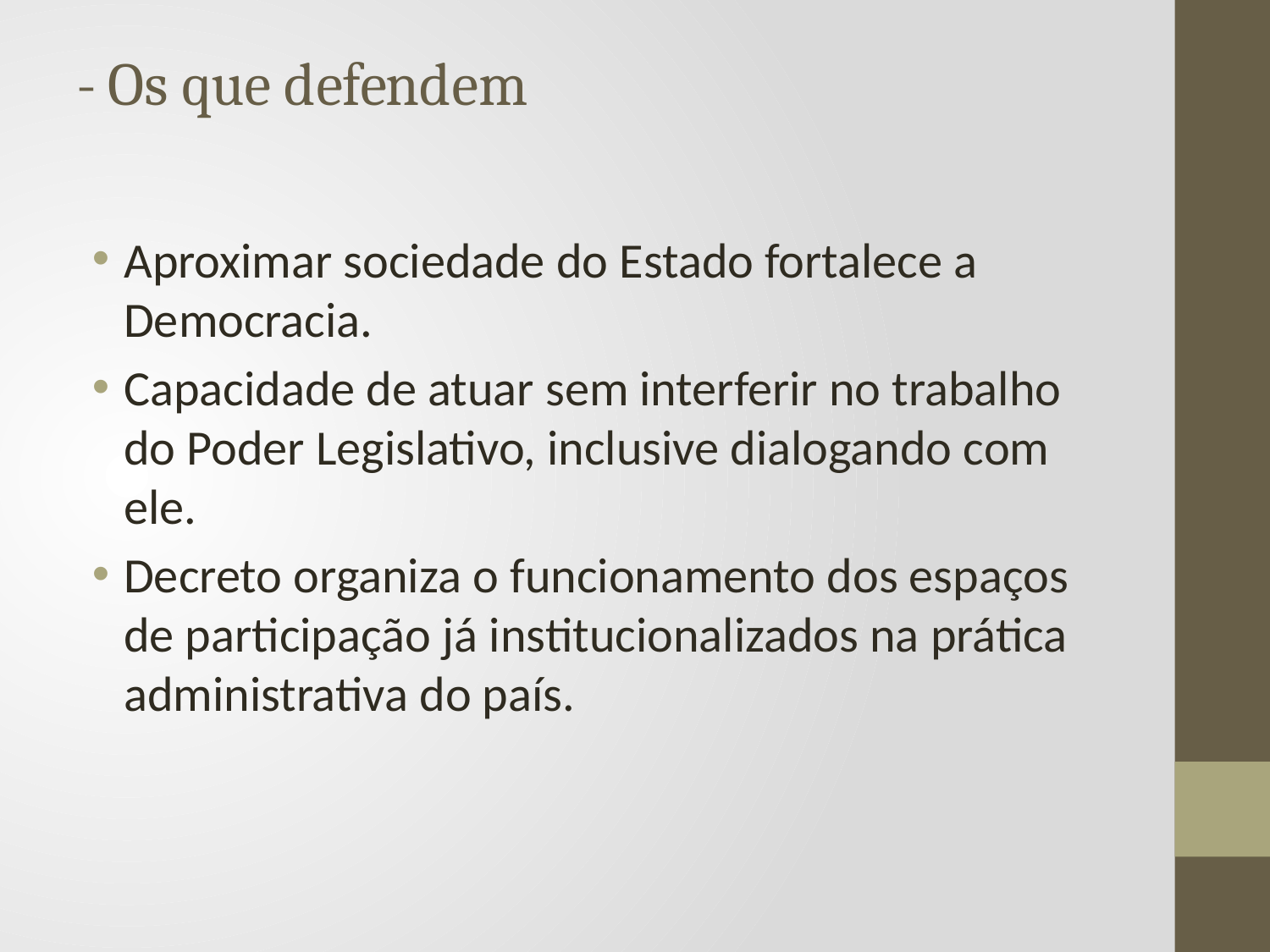

# - Os que defendem
Aproximar sociedade do Estado fortalece a Democracia.
Capacidade de atuar sem interferir no trabalho do Poder Legislativo, inclusive dialogando com ele.
Decreto organiza o funcionamento dos espaços de participação já institucionalizados na prática administrativa do país.